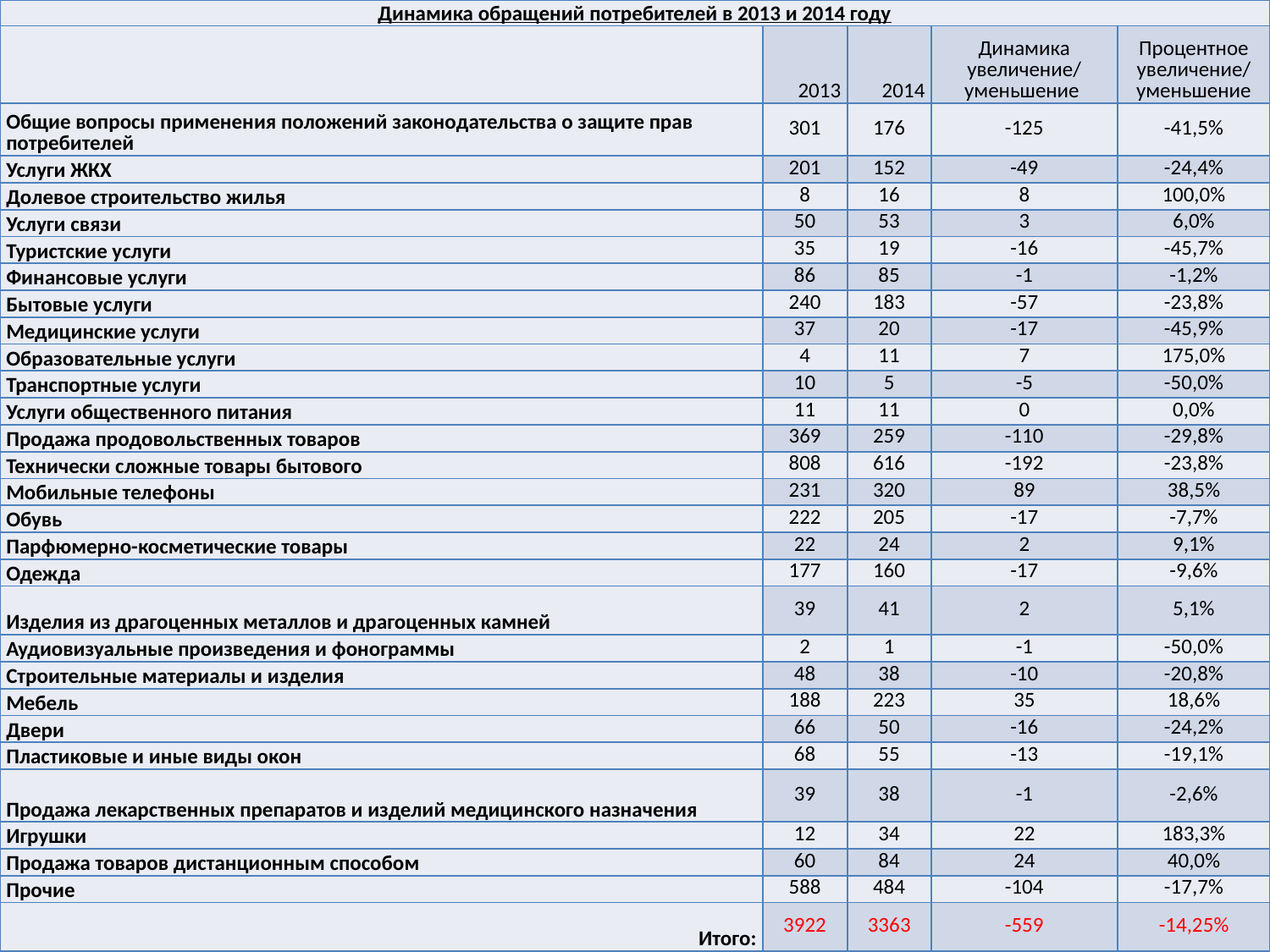

| Динамика обращений потребителей в 2013 и 2014 году |  |  |  |  |
| --- | --- | --- | --- | --- |
|  | 2013 | 2014 | Динамика увеличение/ уменьшение | Процентное увеличение/ уменьшение |
| Общие вопросы применения положений законодательства о защите прав потребителей | 301 | 176 | -125 | -41,5% |
| Услуги ЖКХ | 201 | 152 | -49 | -24,4% |
| Долевое строительство жилья | 8 | 16 | 8 | 100,0% |
| Услуги связи | 50 | 53 | 3 | 6,0% |
| Туристские услуги | 35 | 19 | -16 | -45,7% |
| Финансовые услуги | 86 | 85 | -1 | -1,2% |
| Бытовые услуги | 240 | 183 | -57 | -23,8% |
| Медицинские услуги | 37 | 20 | -17 | -45,9% |
| Образовательные услуги | 4 | 11 | 7 | 175,0% |
| Транспортные услуги | 10 | 5 | -5 | -50,0% |
| Услуги общественного питания | 11 | 11 | 0 | 0,0% |
| Продажа продовольственных товаров | 369 | 259 | -110 | -29,8% |
| Технически сложные товары бытового | 808 | 616 | -192 | -23,8% |
| Мобильные телефоны | 231 | 320 | 89 | 38,5% |
| Обувь | 222 | 205 | -17 | -7,7% |
| Парфюмерно-косметические товары | 22 | 24 | 2 | 9,1% |
| Одежда | 177 | 160 | -17 | -9,6% |
| Изделия из драгоценных металлов и драгоценных камней | 39 | 41 | 2 | 5,1% |
| Аудиовизуальные произведения и фонограммы | 2 | 1 | -1 | -50,0% |
| Строительные материалы и изделия | 48 | 38 | -10 | -20,8% |
| Мебель | 188 | 223 | 35 | 18,6% |
| Двери | 66 | 50 | -16 | -24,2% |
| Пластиковые и иные виды окон | 68 | 55 | -13 | -19,1% |
| Продажа лекарственных препаратов и изделий медицинского назначения | 39 | 38 | -1 | -2,6% |
| Игрушки | 12 | 34 | 22 | 183,3% |
| Продажа товаров дистанционным способом | 60 | 84 | 24 | 40,0% |
| Прочие | 588 | 484 | -104 | -17,7% |
| Итого: | 3922 | 3363 | -559 | -14,25% |